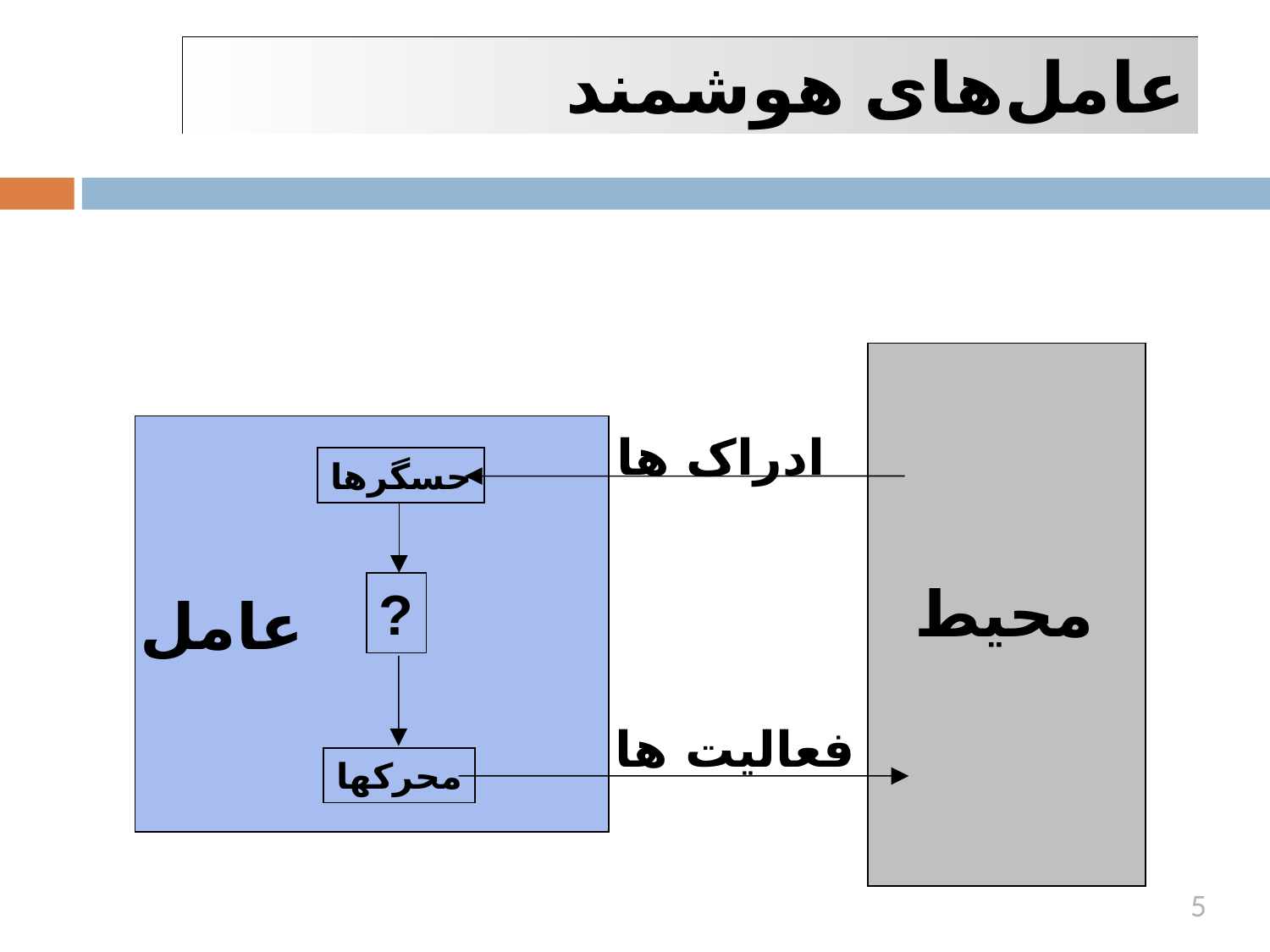

عامل‌های هوشمند

ادراک ها
حسگرها

محيط
?
عامل

فعاليت ها
محرکها

5